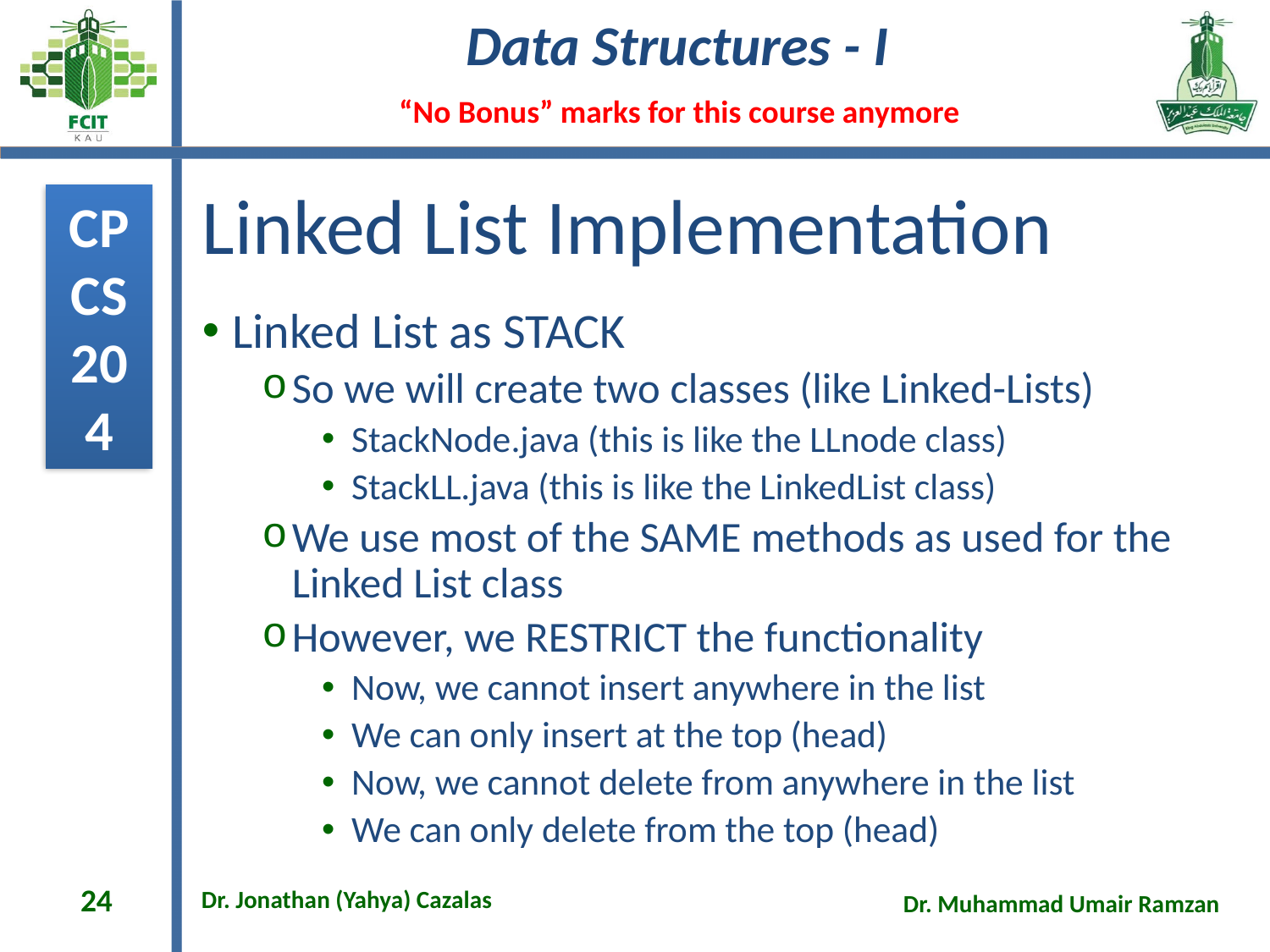

# Linked List Implementation
Linked List as STACK
So we will create two classes (like Linked-Lists)
StackNode.java (this is like the LLnode class)
StackLL.java (this is like the LinkedList class)
We use most of the SAME methods as used for the Linked List class
However, we RESTRICT the functionality
Now, we cannot insert anywhere in the list
We can only insert at the top (head)
Now, we cannot delete from anywhere in the list
We can only delete from the top (head)

24